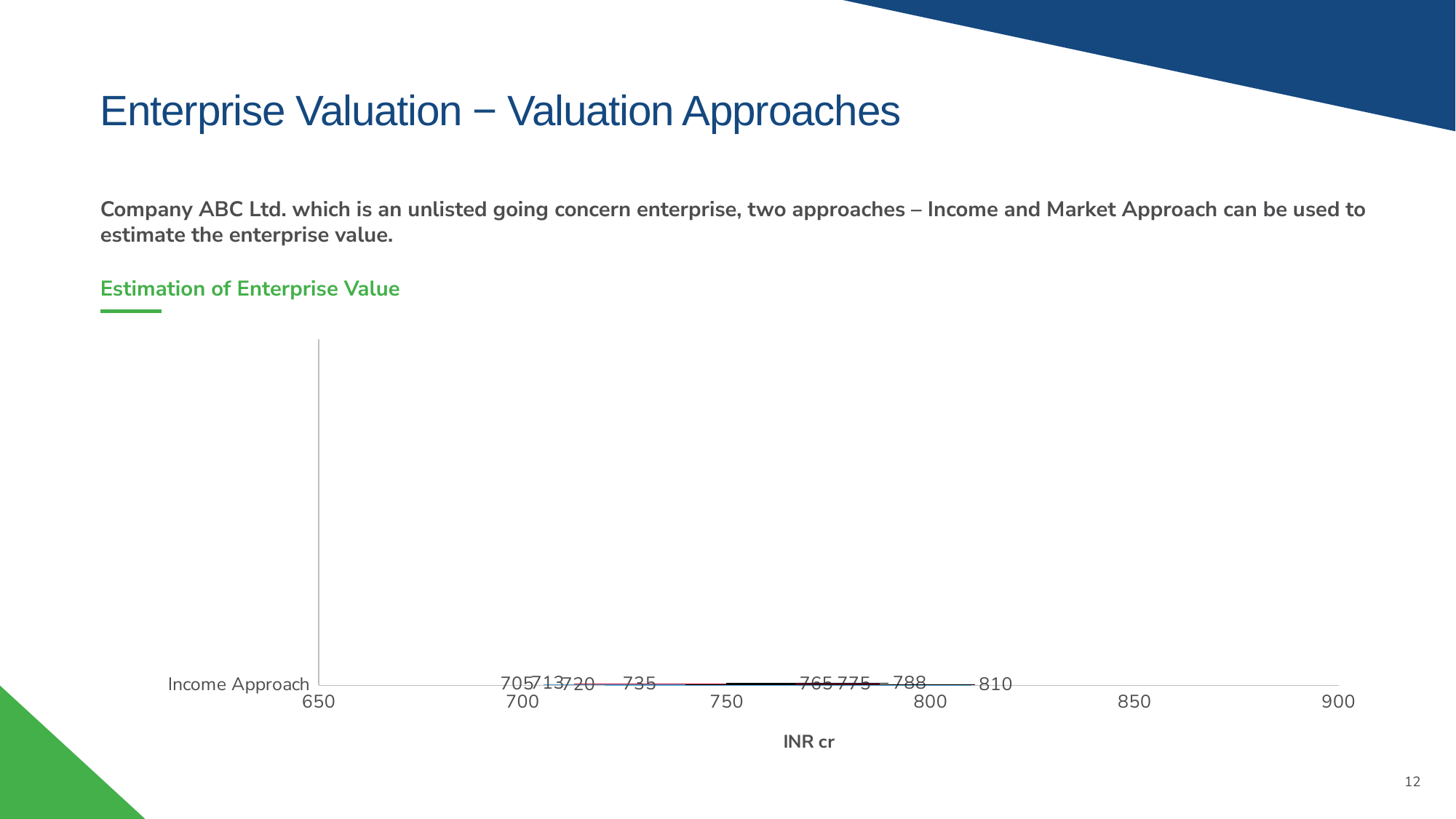

# Enterprise Valuation − Valuation Approaches
Company ABC Ltd. which is an unlisted going concern enterprise, two approaches – Income and Market Approach can be used to estimate the enterprise value.
Estimation of Enterprise Value

[unsupported chart]

12